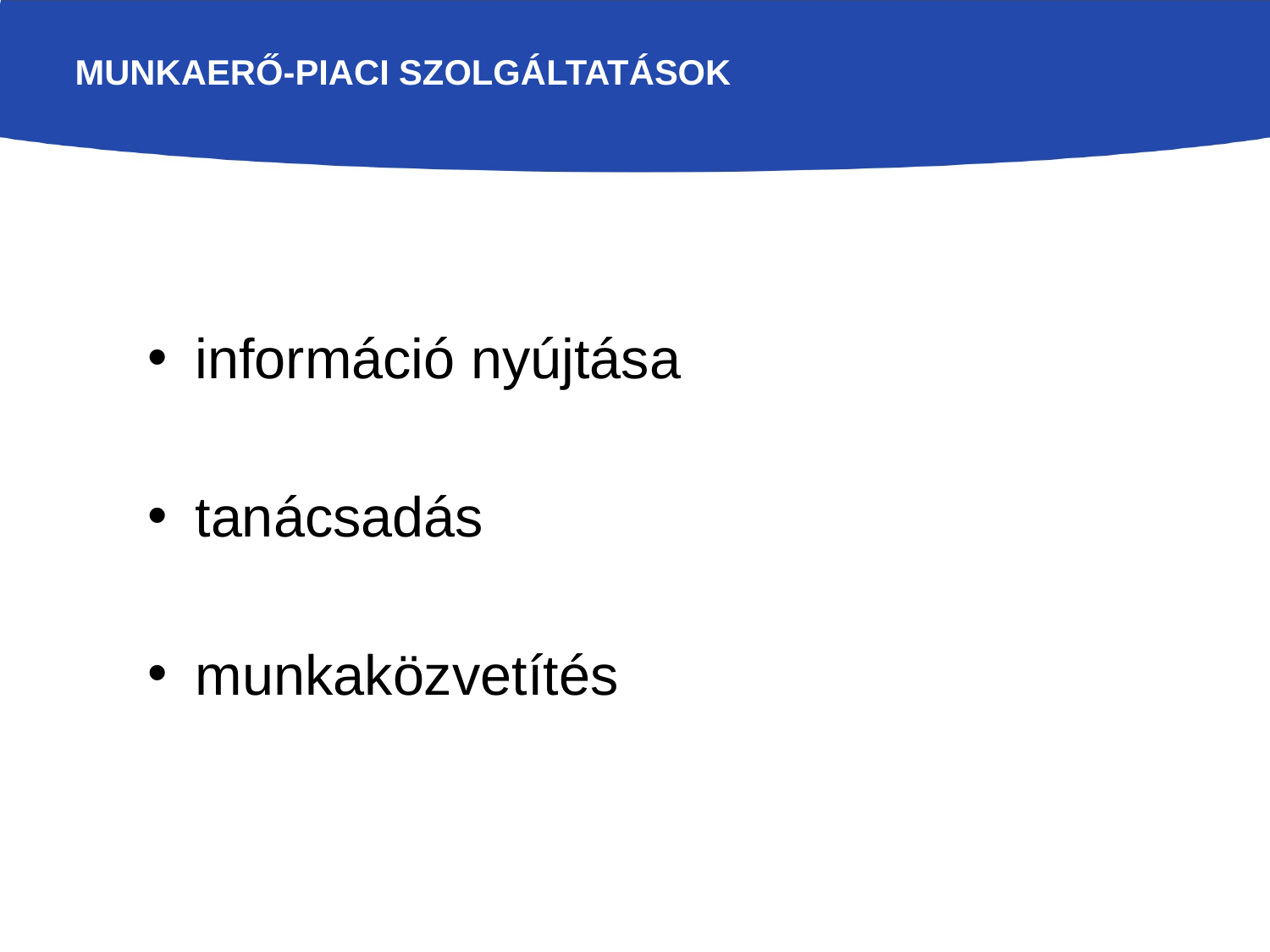

# Munkaerő-piaci szolgáltatások
információ nyújtása

tanácsadás

munkaközvetítés